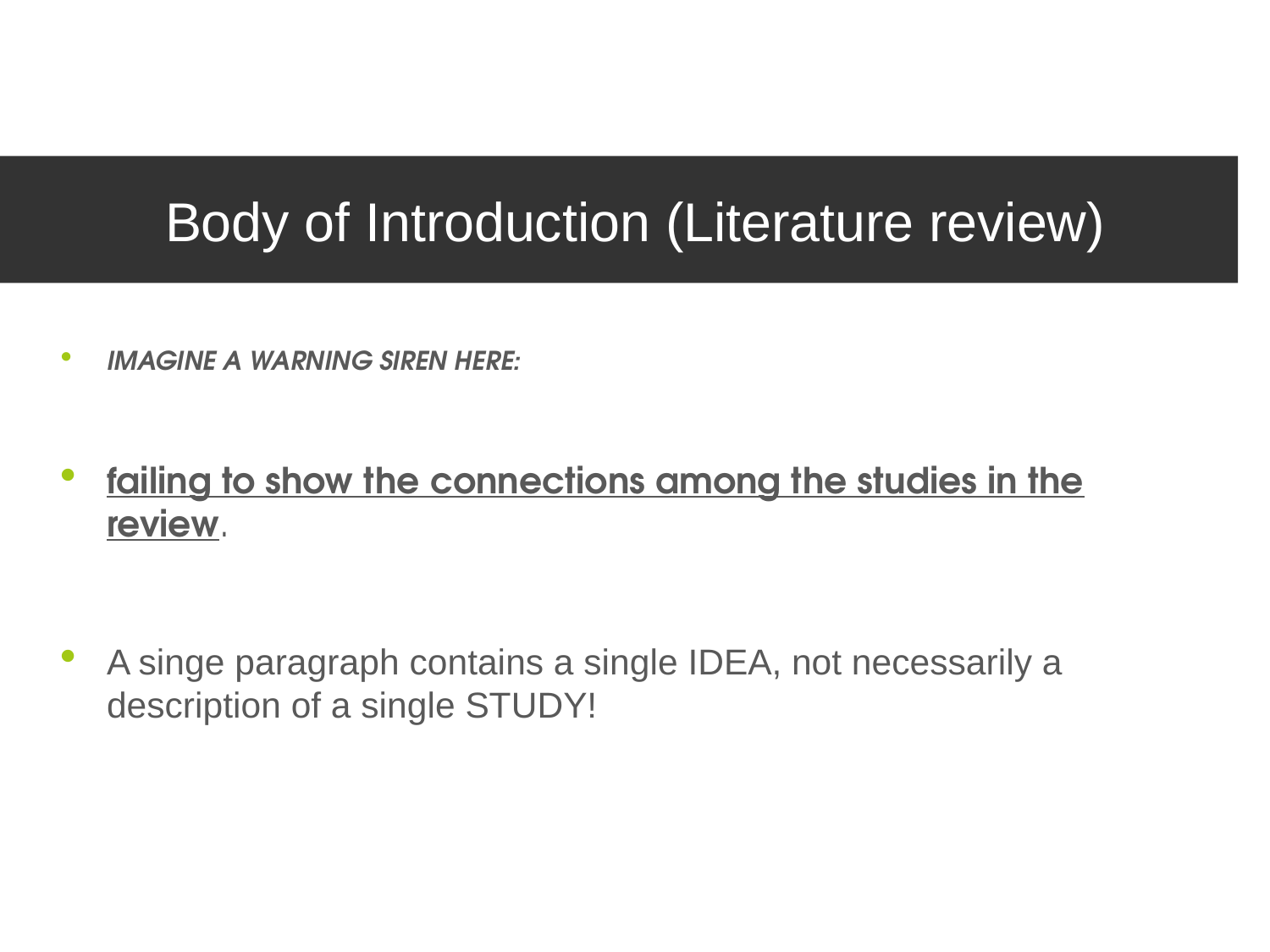

# Body of Introduction (Literature review)
IMAGINE A WARNING SIREN HERE:

failing to show the connections among the studies in the review.

A singe paragraph contains a single IDEA, not necessarily a description of a single STUDY!